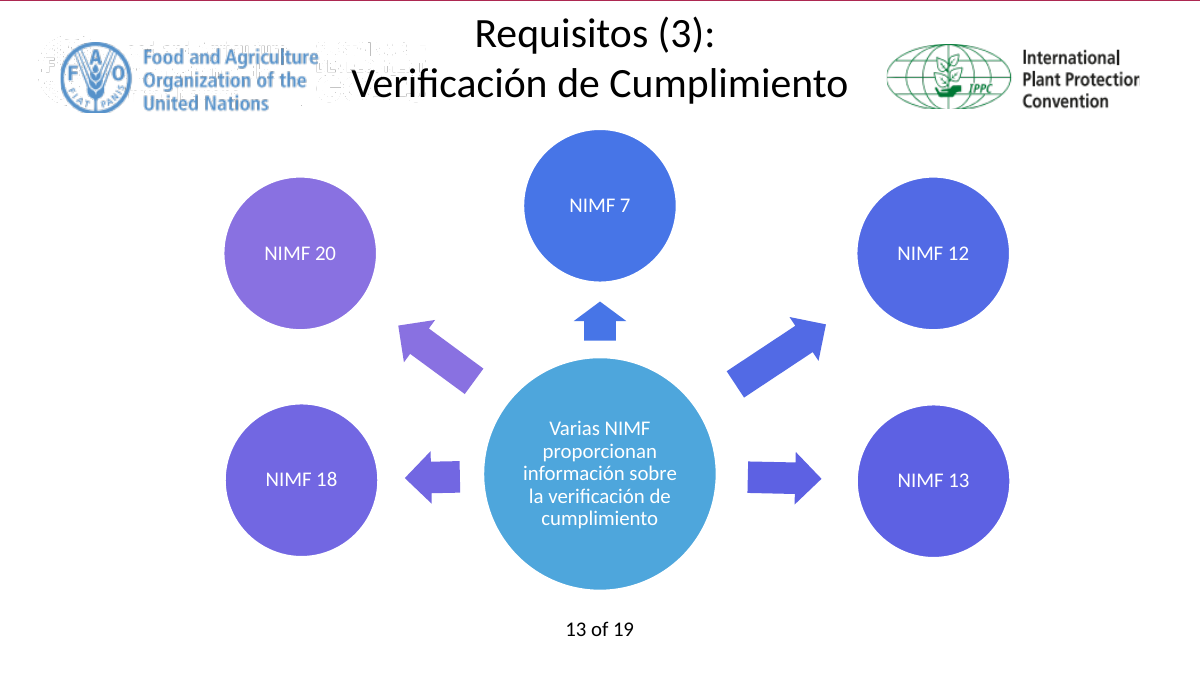

Requisitos (3):
Verificación de Cumplimiento
Varias NIMF proporcionan información sobre la verificación de cumplimiento

NIMF 7

NIMF 12

NIMF 13

NIMF 18

NIMF 20
13 of 19